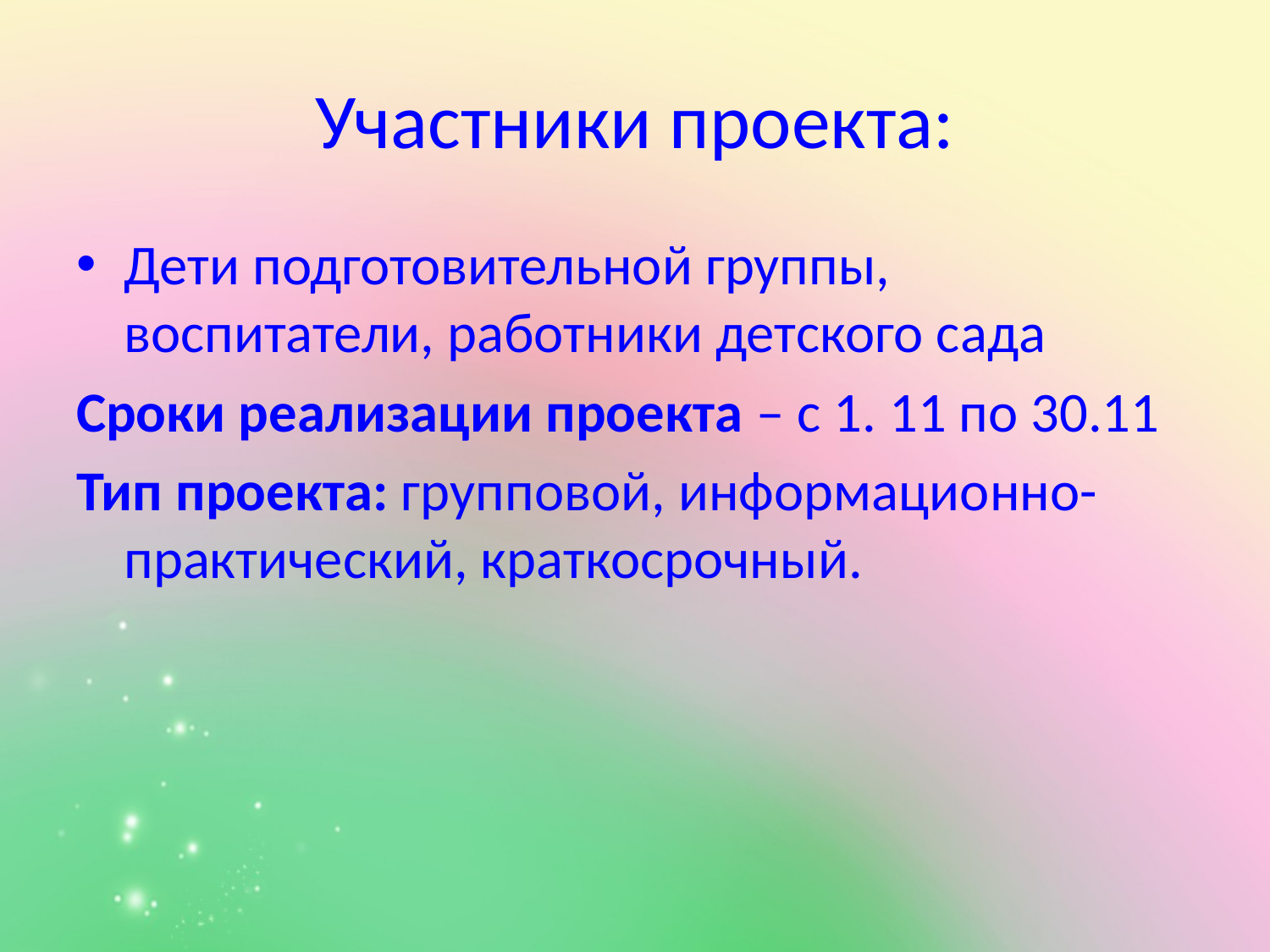

Участники проекта:
Дети подготовительной группы, воспитатели, работники детского сада
Сроки реализации проекта – с 1. 11 по 30.11
Тип проекта: групповой, информационно-практический, краткосрочный.